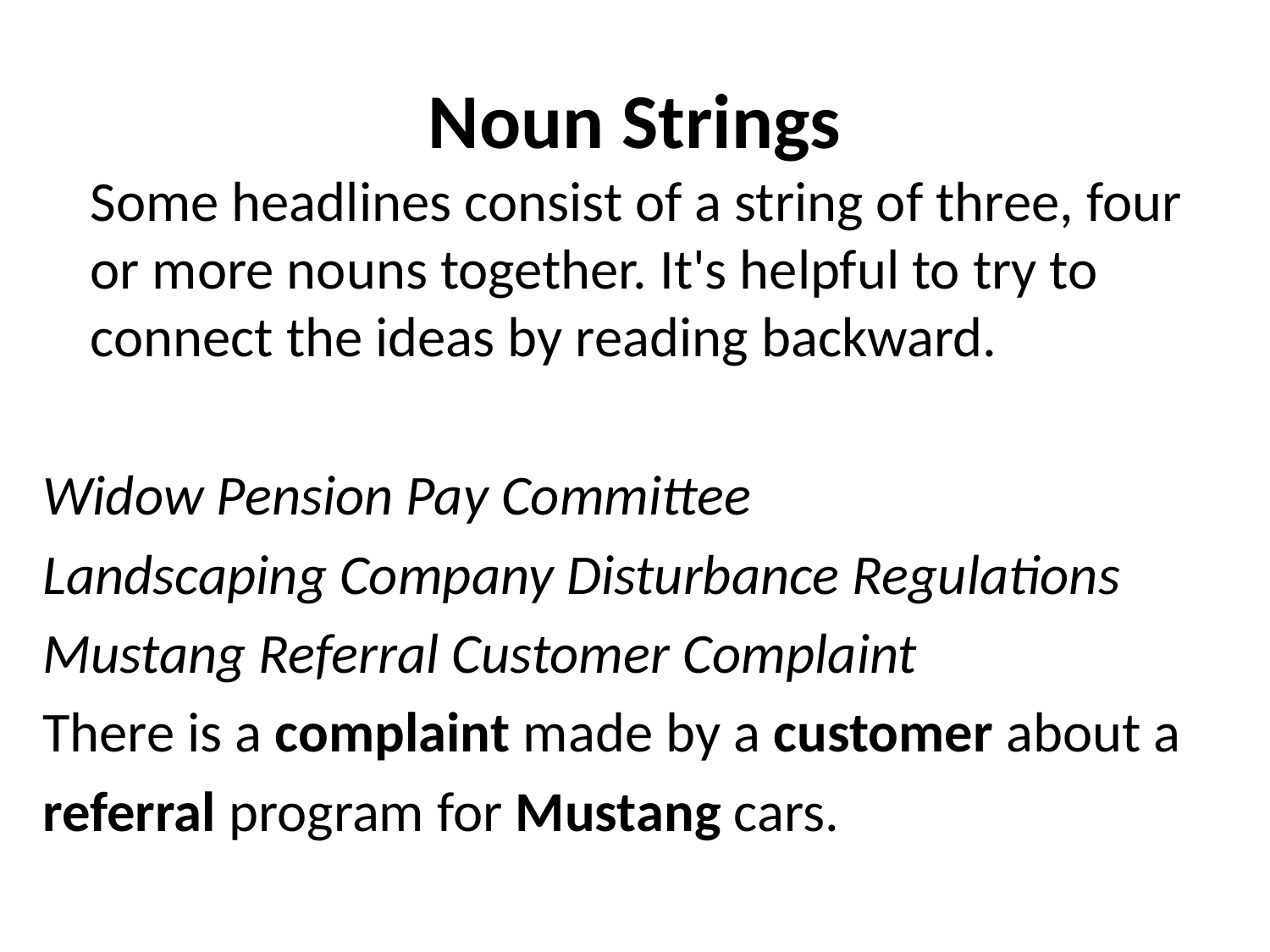

# Noun Strings
	Some headlines consist of a string of three, four or more nouns together. It's helpful to try to connect the ideas by reading backward.

Widow Pension Pay Committee
Landscaping Company Disturbance Regulations
Mustang Referral Customer Complaint
There is a complaint made by a customer about a
referral program for Mustang cars.